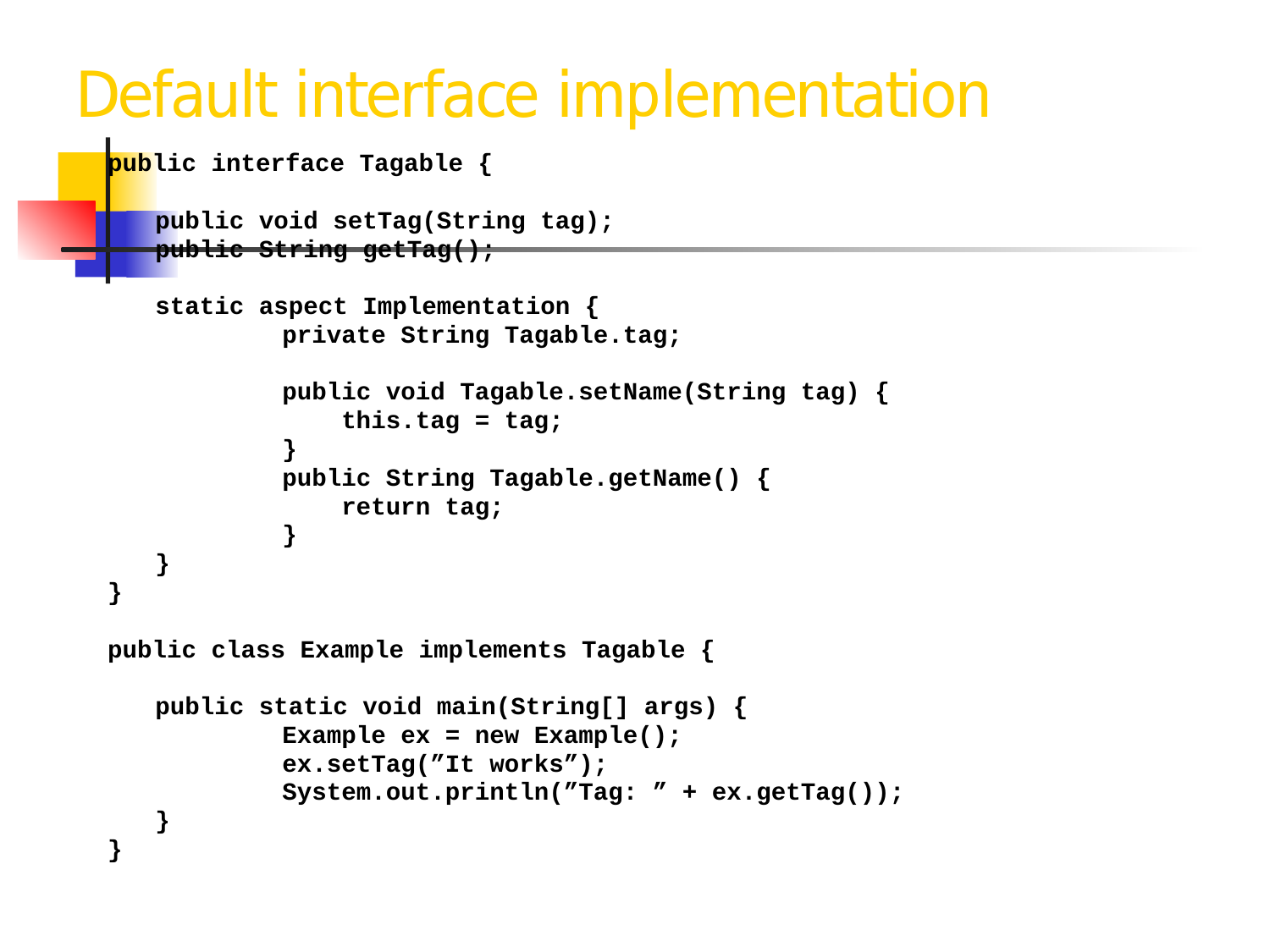

# Default interface implementation

public interface Tagable {

	public void setTag(String tag);
	public String getTag();

	static aspect Implementation {
		private String Tagable.tag;

		public void Tagable.setName(String tag) {
		    this.tag = tag;
		}
		public String Tagable.getName() {
		    return tag;
		}
	}
}

public class Example implements Tagable {

	public static void main(String[] args) {
		Example ex = new Example();
		ex.setTag(”It works”);
		System.out.println(”Tag: ” + ex.getTag());
	}
}